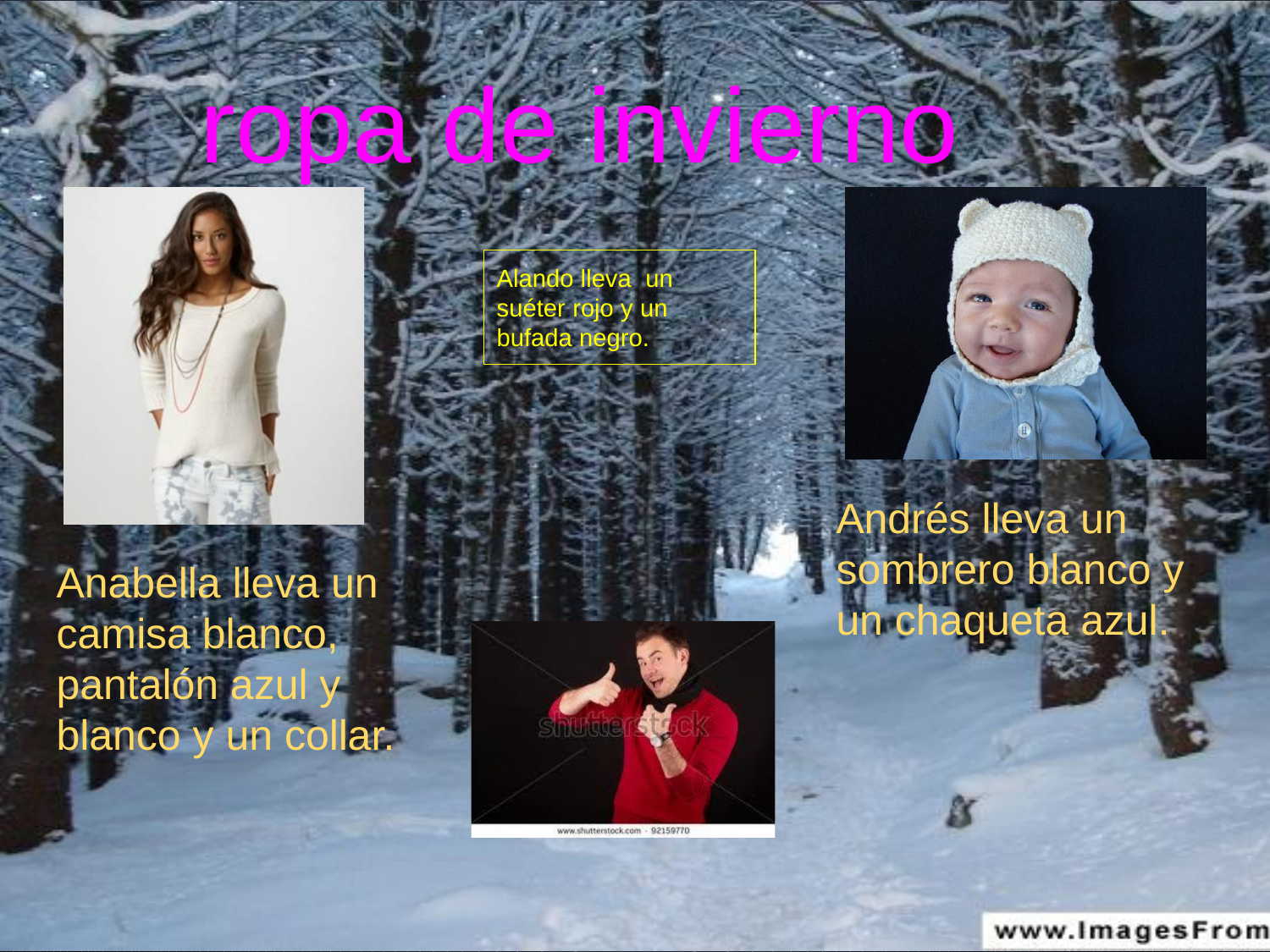

#
   ropa de invierno

Alando lleva  un suéter rojo y un bufada negro.
Andrés lleva un sombrero blanco y un chaqueta azul.
Anabella lleva un camisa blanco, pantalón azul y blanco y un collar.